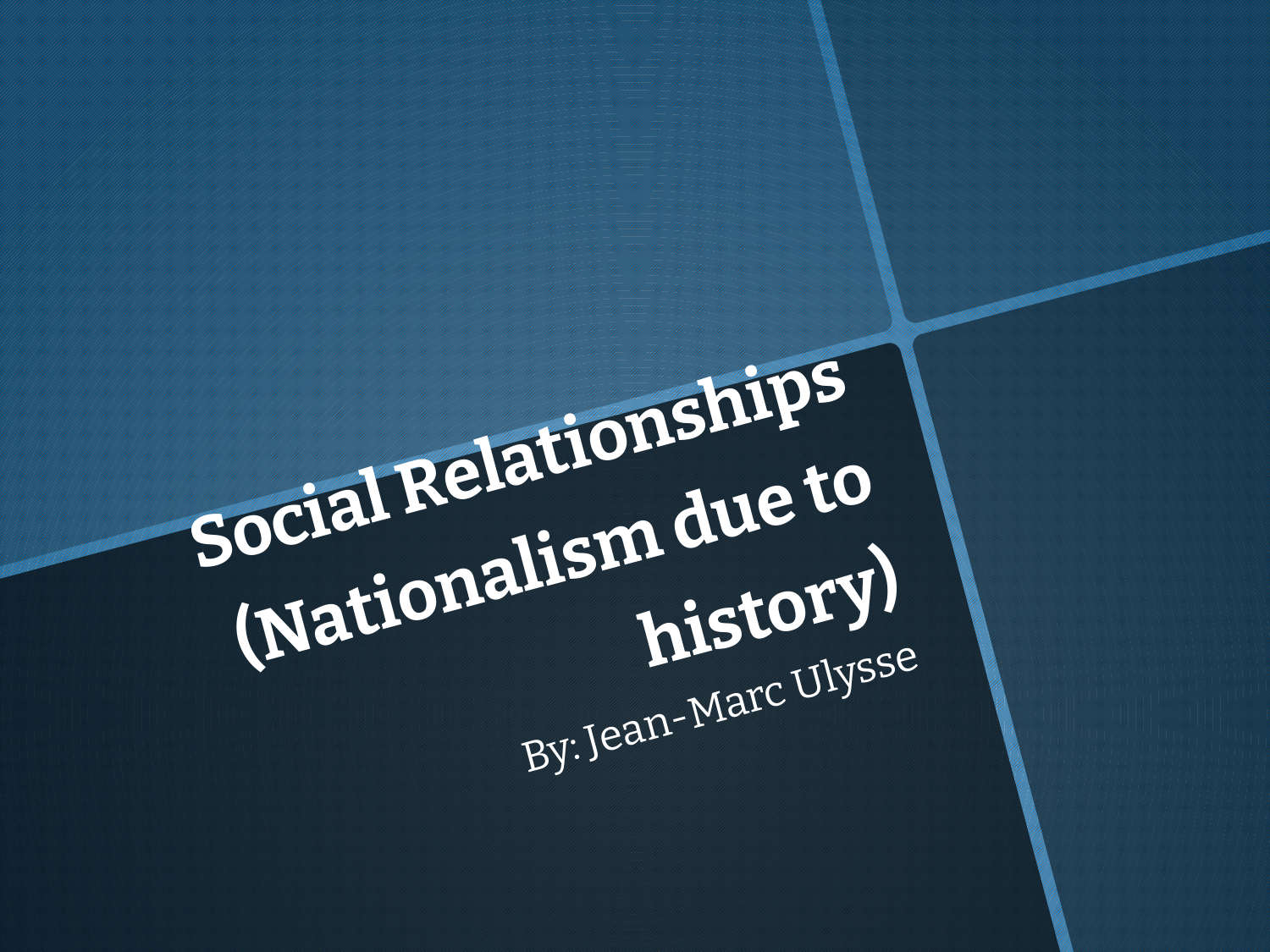

# Social Relationships (Nationalism due to history)
By: Jean-Marc Ulysse